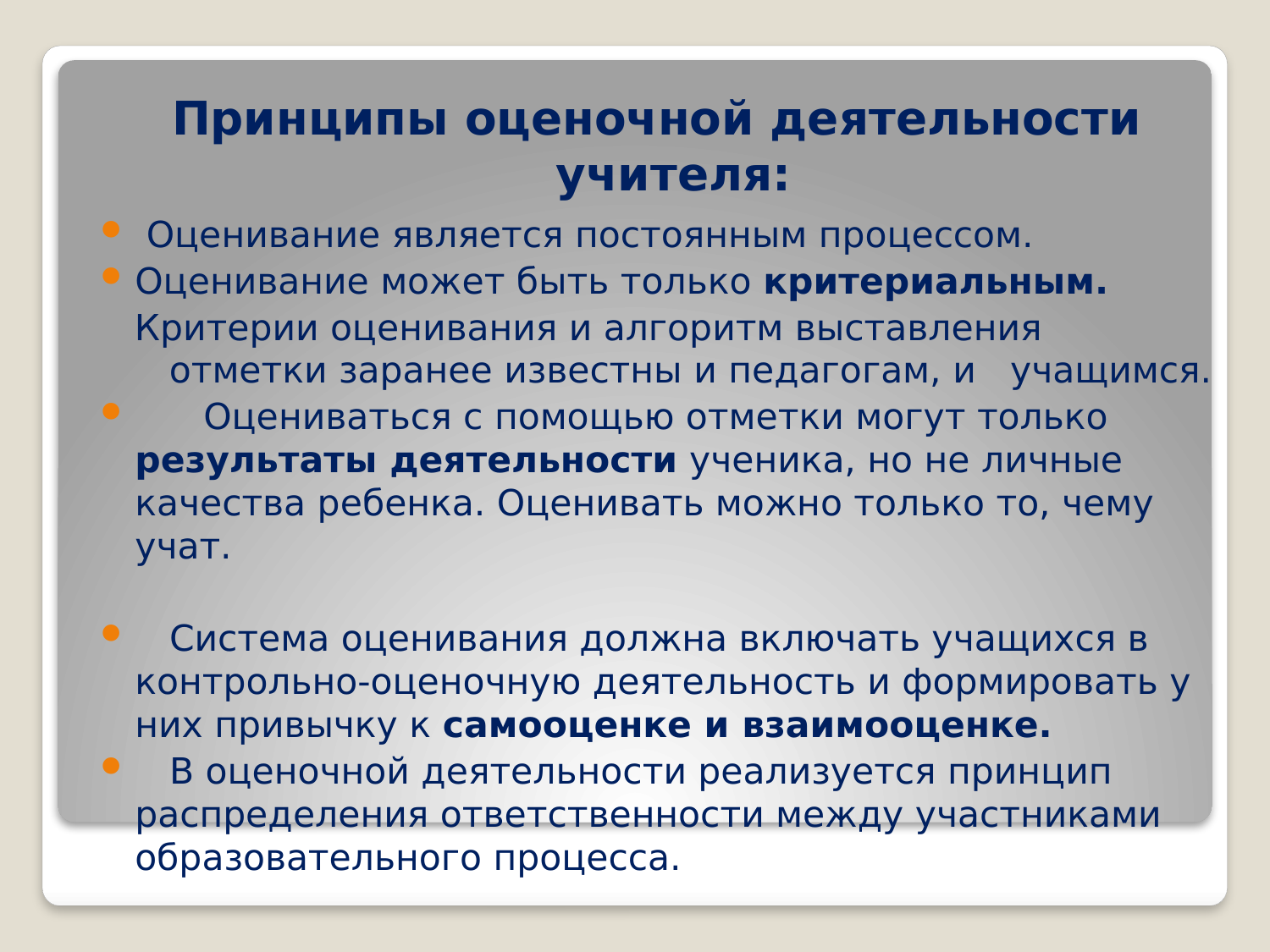

Принципы оценочной деятельности учителя:
 Оценивание является постоянным процессом.
Оценивание может быть только критериальным.
   Критерии оценивания и алгоритм выставления                  отметки заранее известны и педагогам, и   учащимся.
      Оцениваться с помощью отметки могут только результаты деятельности ученика, но не личные качества ребенка. Оценивать можно только то, чему учат.

   Система оценивания должна включать учащихся в контрольно-оценочную деятельность и формировать у них привычку к самооценке и взаимооценке.
   В оценочной деятельности реализуется принцип распределения ответственности между участниками образовательного процесса.